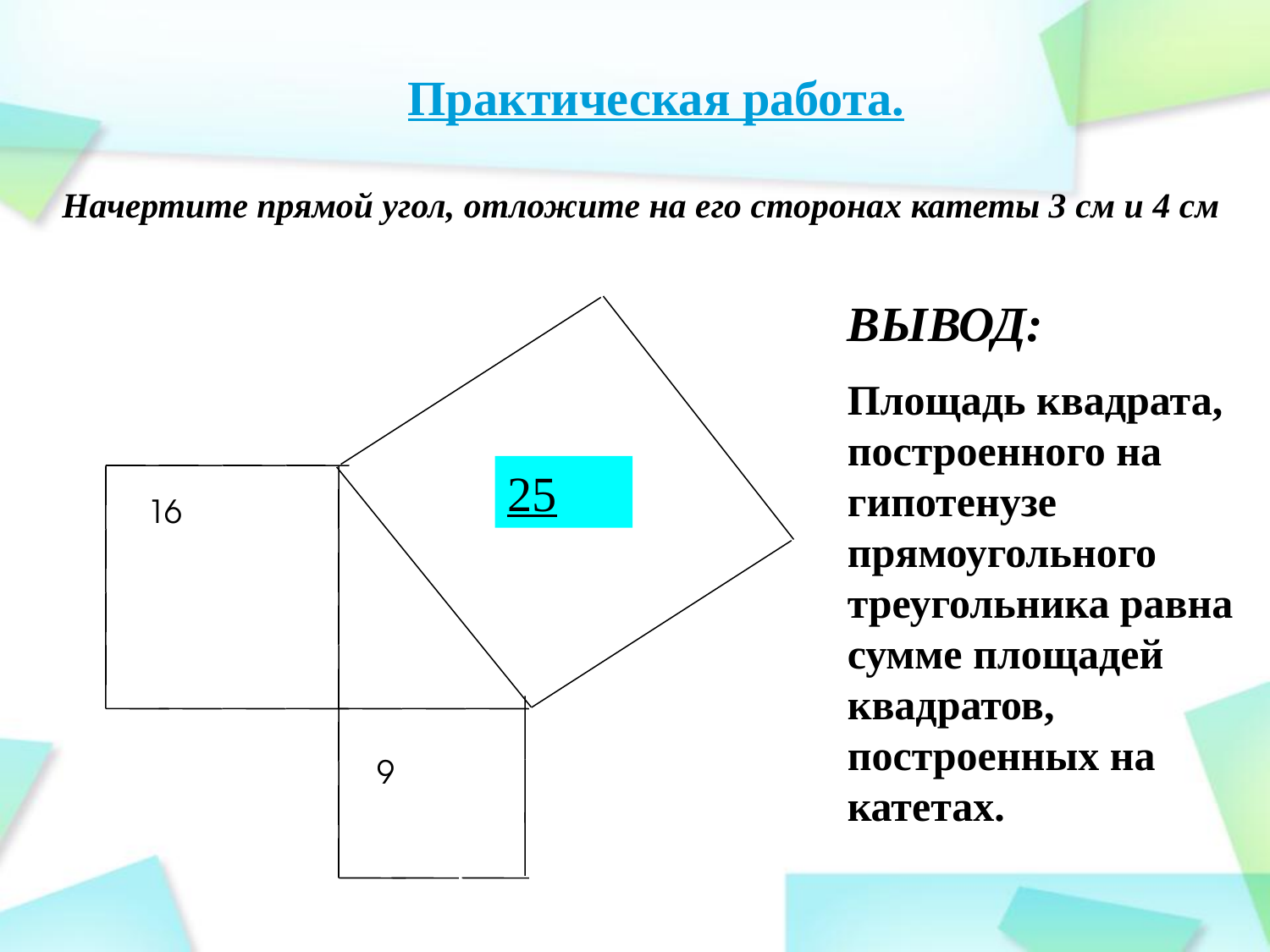

Практическая работа.
Начертите прямой угол, отложите на его сторонах катеты 3 см и 4 см

ВЫВОД:
Площадь квадрата, построенного на гипотенузе прямоугольного треугольника равна сумме площадей квадратов, построенных на катетах.

25

16

9